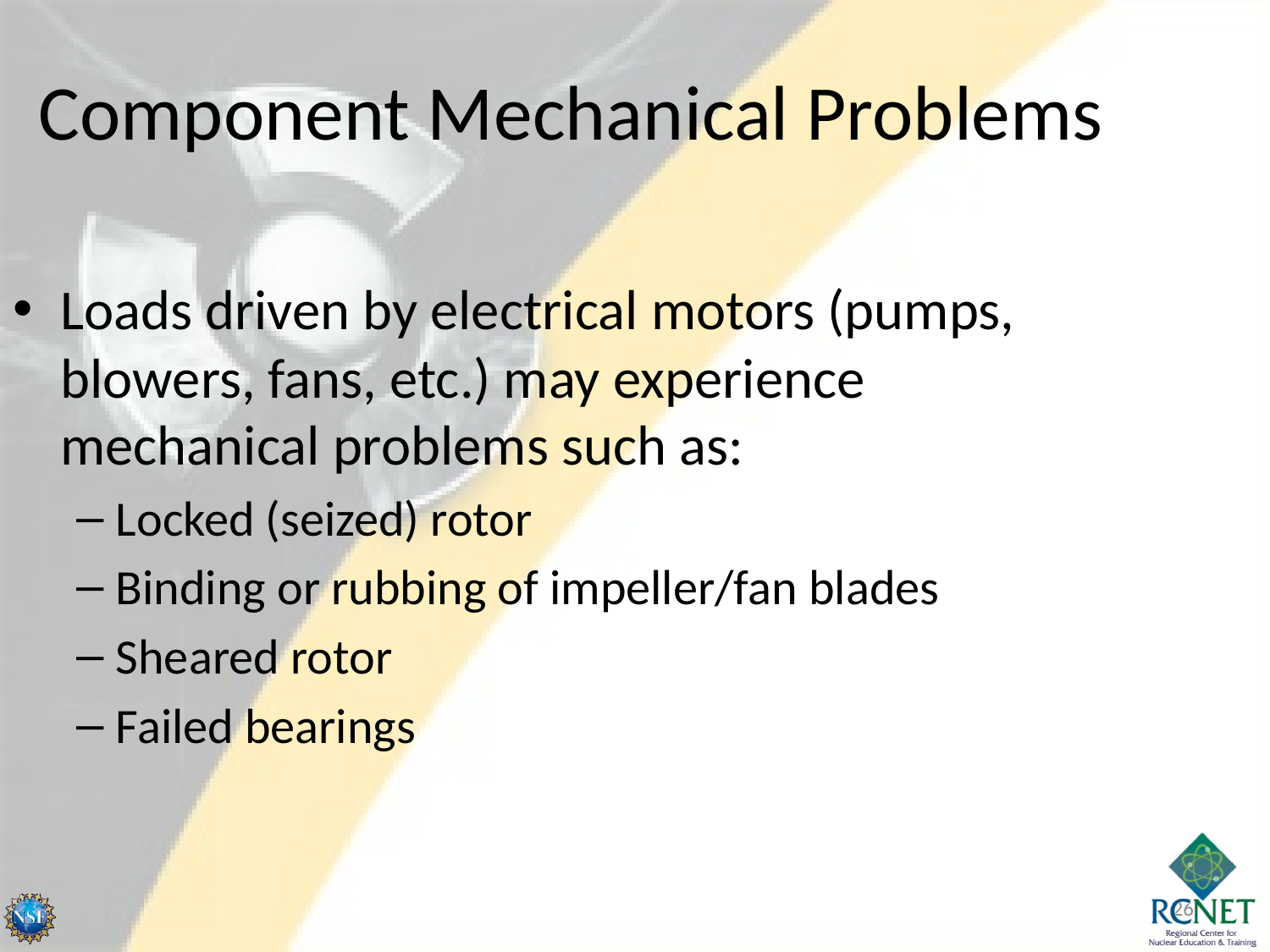

Component Mechanical Problems

Loads driven by electrical motors (pumps, blowers, fans, etc.) may experience mechanical problems such as:
Locked (seized) rotor
Binding or rubbing of impeller/fan blades
Sheared rotor
Failed bearings

26